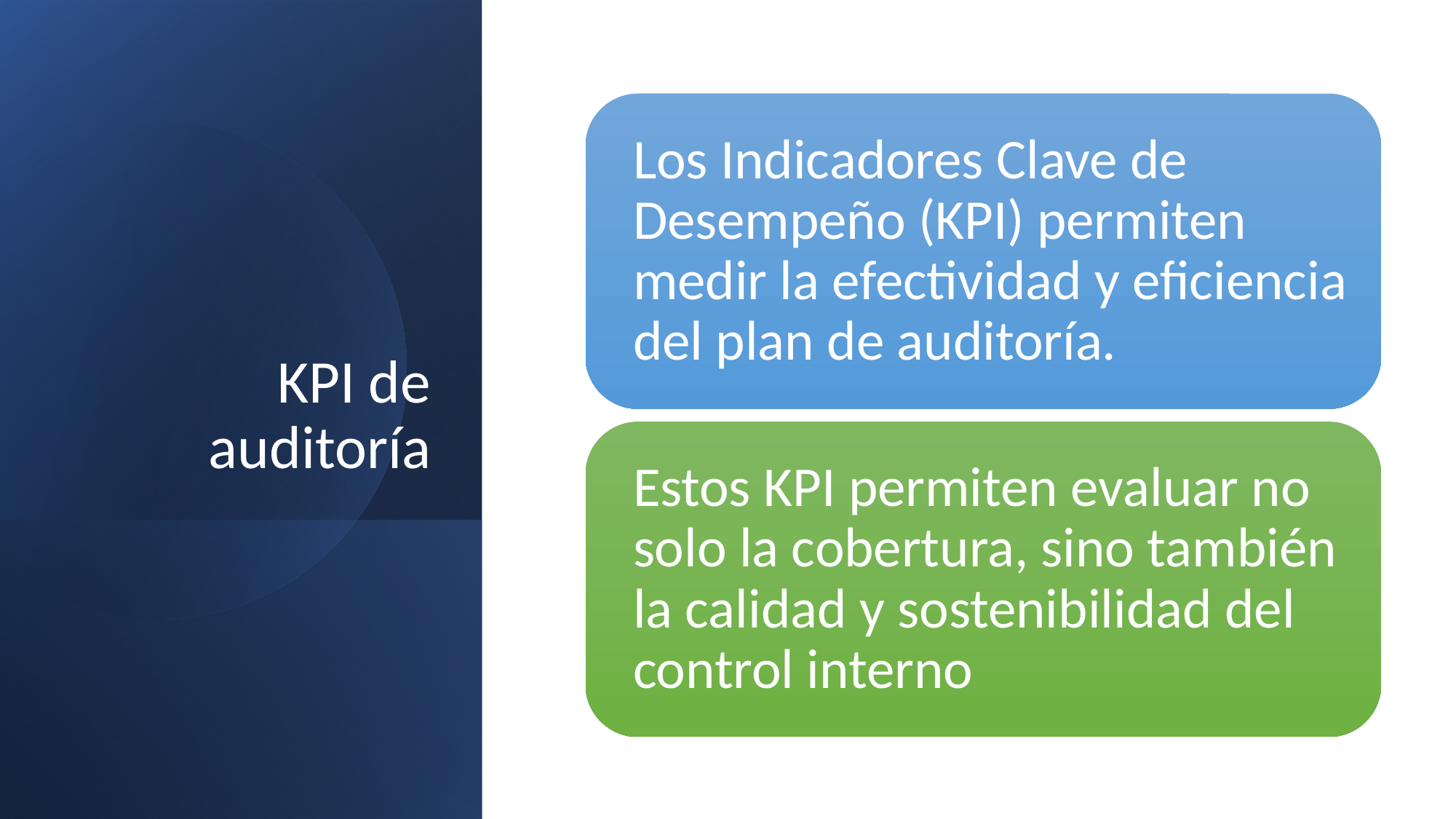

Los Indicadores Clave de Desempeño (KPI) permiten medir la efectividad y eficiencia del plan de auditoría.
Estos KPI permiten evaluar no solo la cobertura, sino también la calidad y sostenibilidad del control interno

# KPI de auditoría